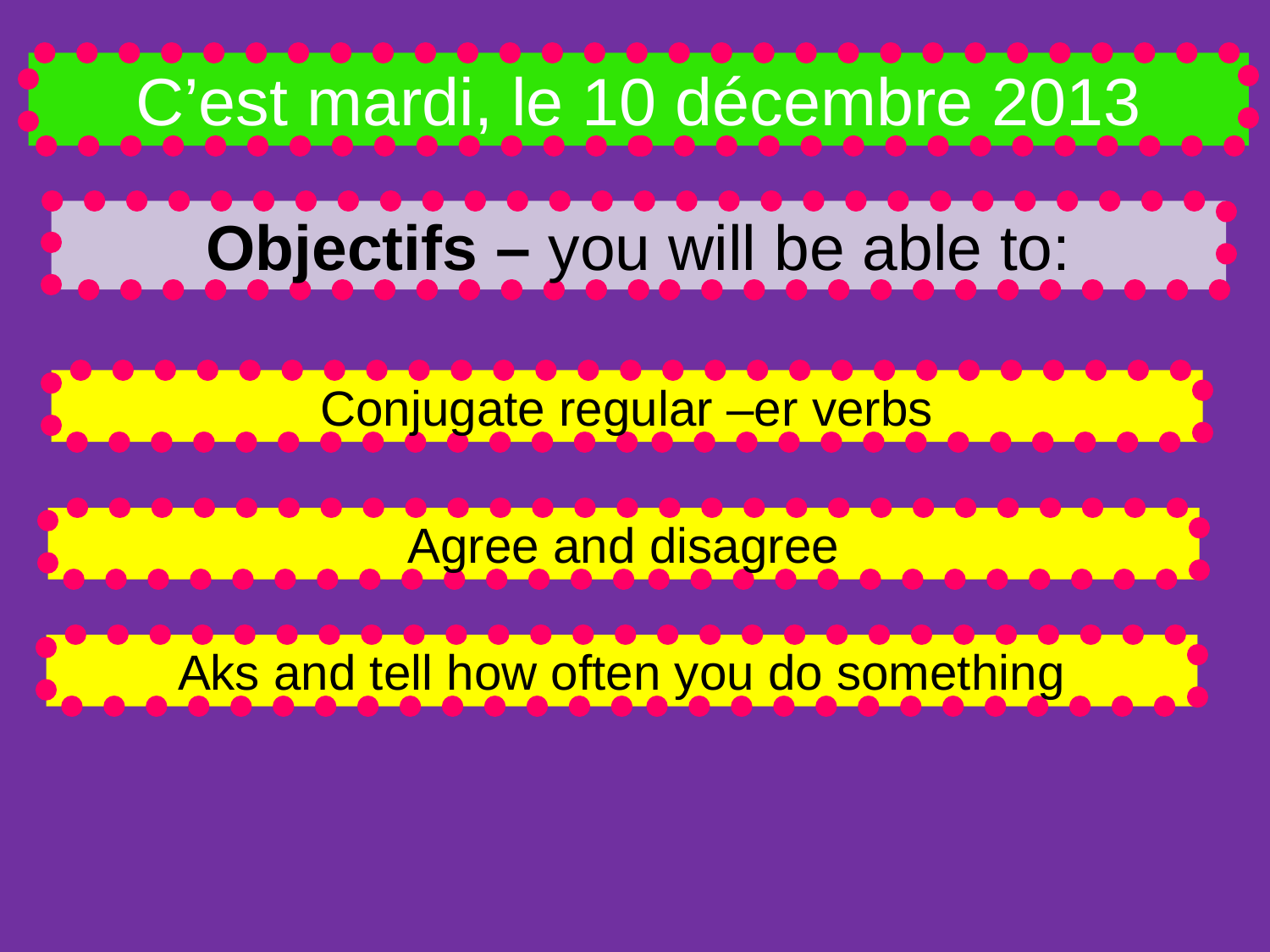

C’est mardi, le 10 décembre 2013
Objectifs – you will be able to:
Conjugate regular –er verbs
Agree and disagree
Aks and tell how often you do something